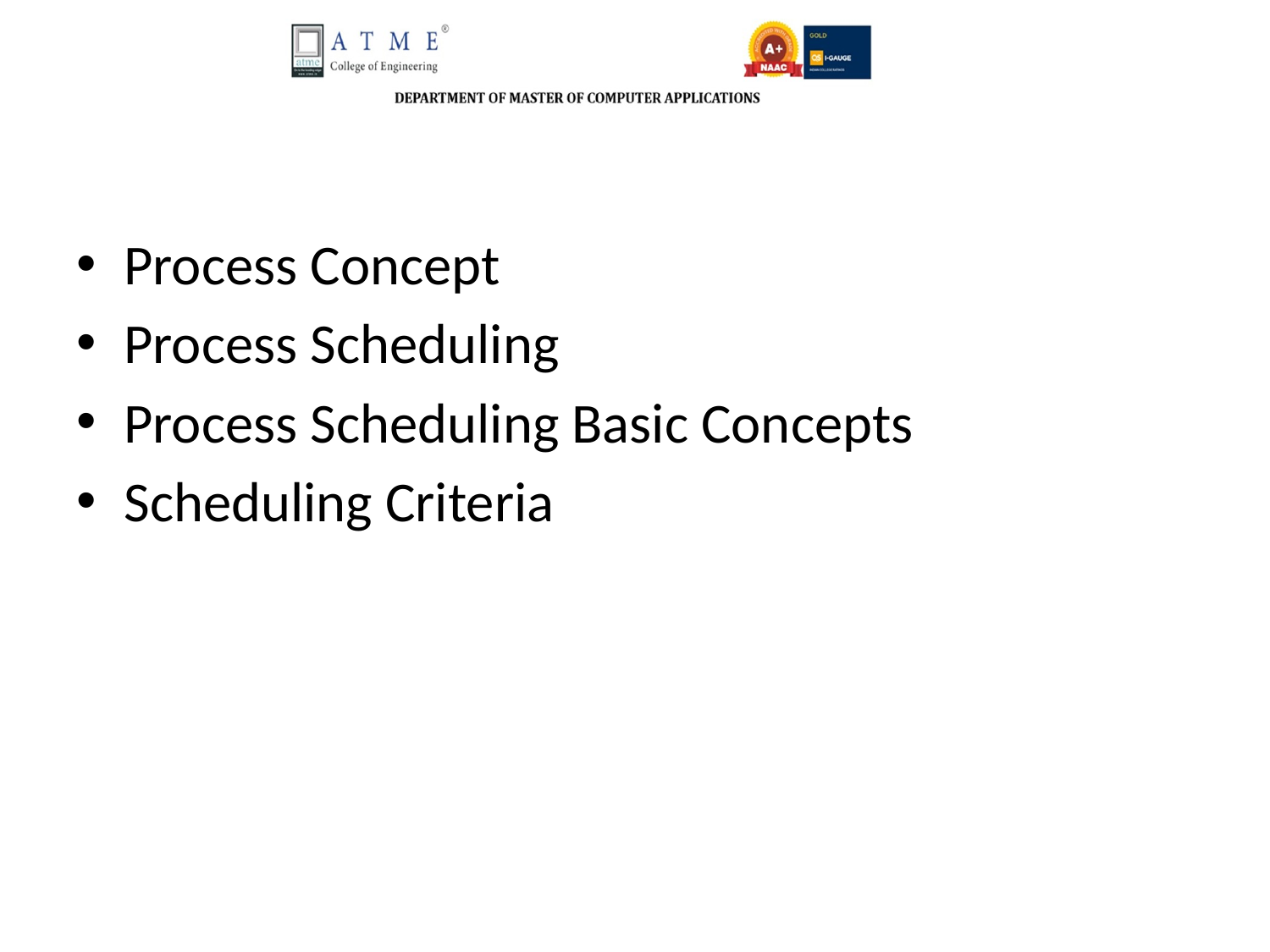

Process Concept
Process Scheduling
Process Scheduling Basic Concepts
Scheduling Criteria